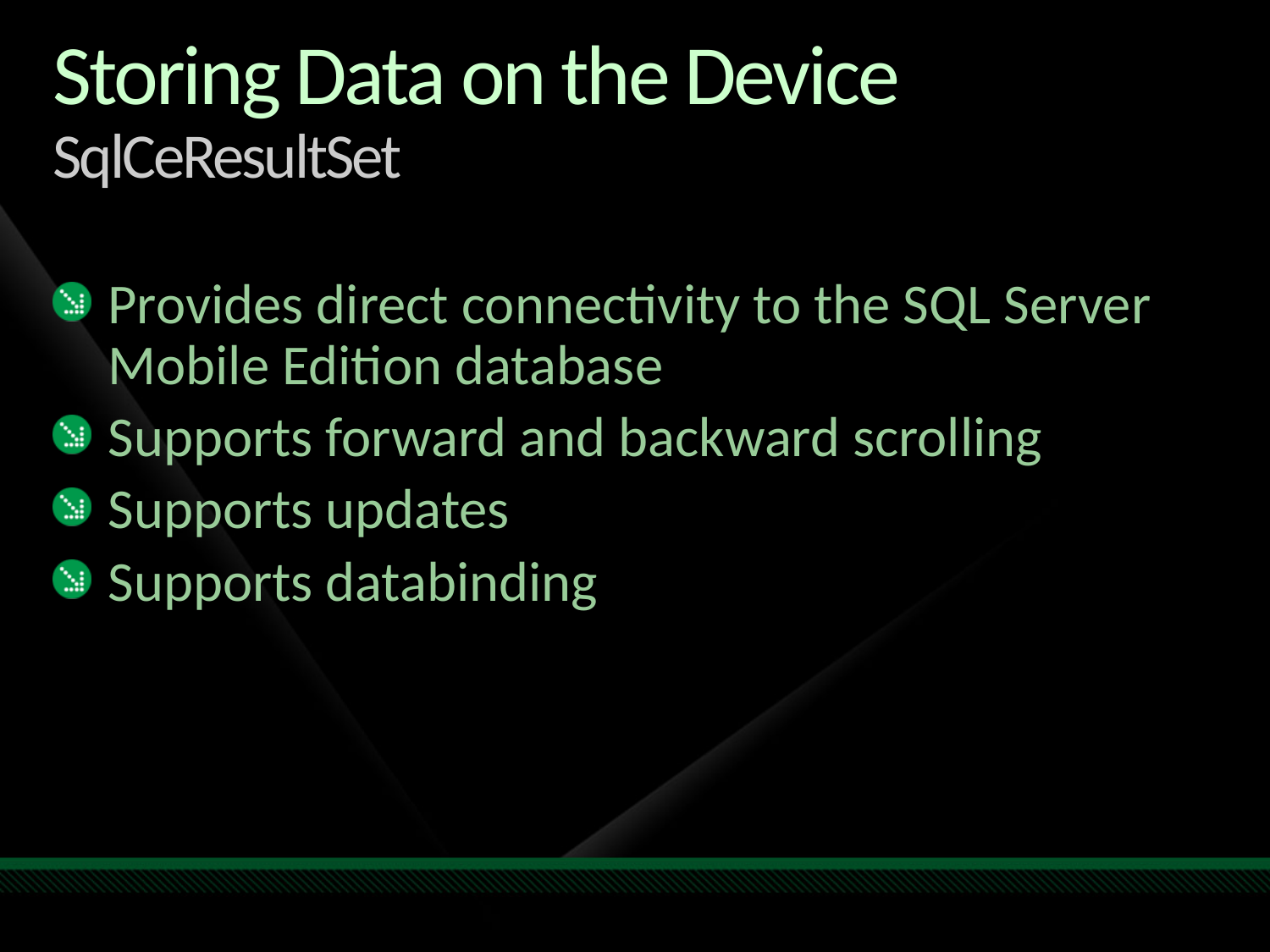

# Storing Data on the Device SqlCeResultSet

Provides direct connectivity to the SQL Server Mobile Edition database
Supports forward and backward scrolling
Supports updates
Supports databinding